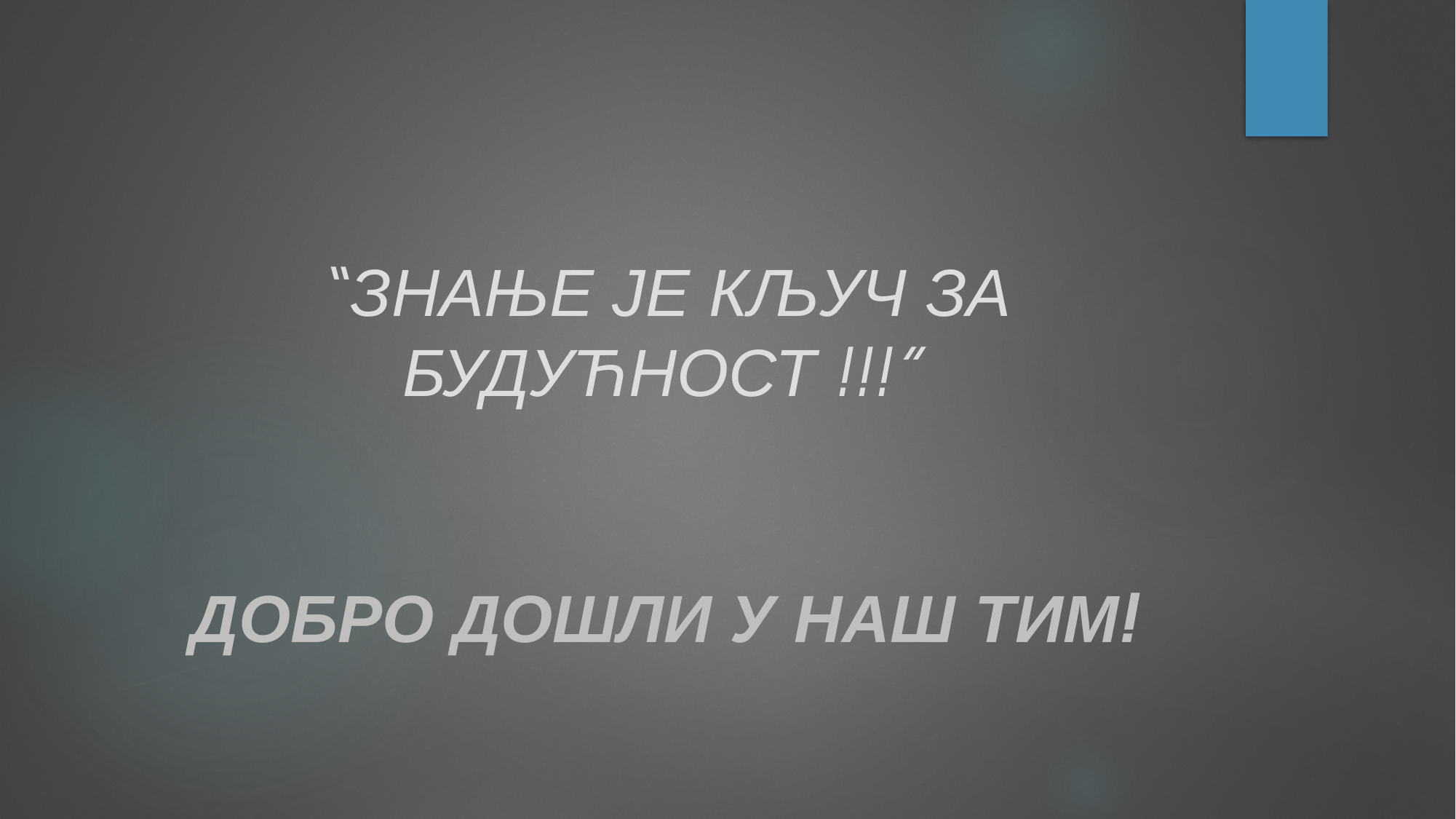

# “ЗНАЊЕ ЈЕ КЉУЧ ЗА БУДУЋНОСТ !!!”
ДОБРО ДОШЛИ У НАШ ТИМ!